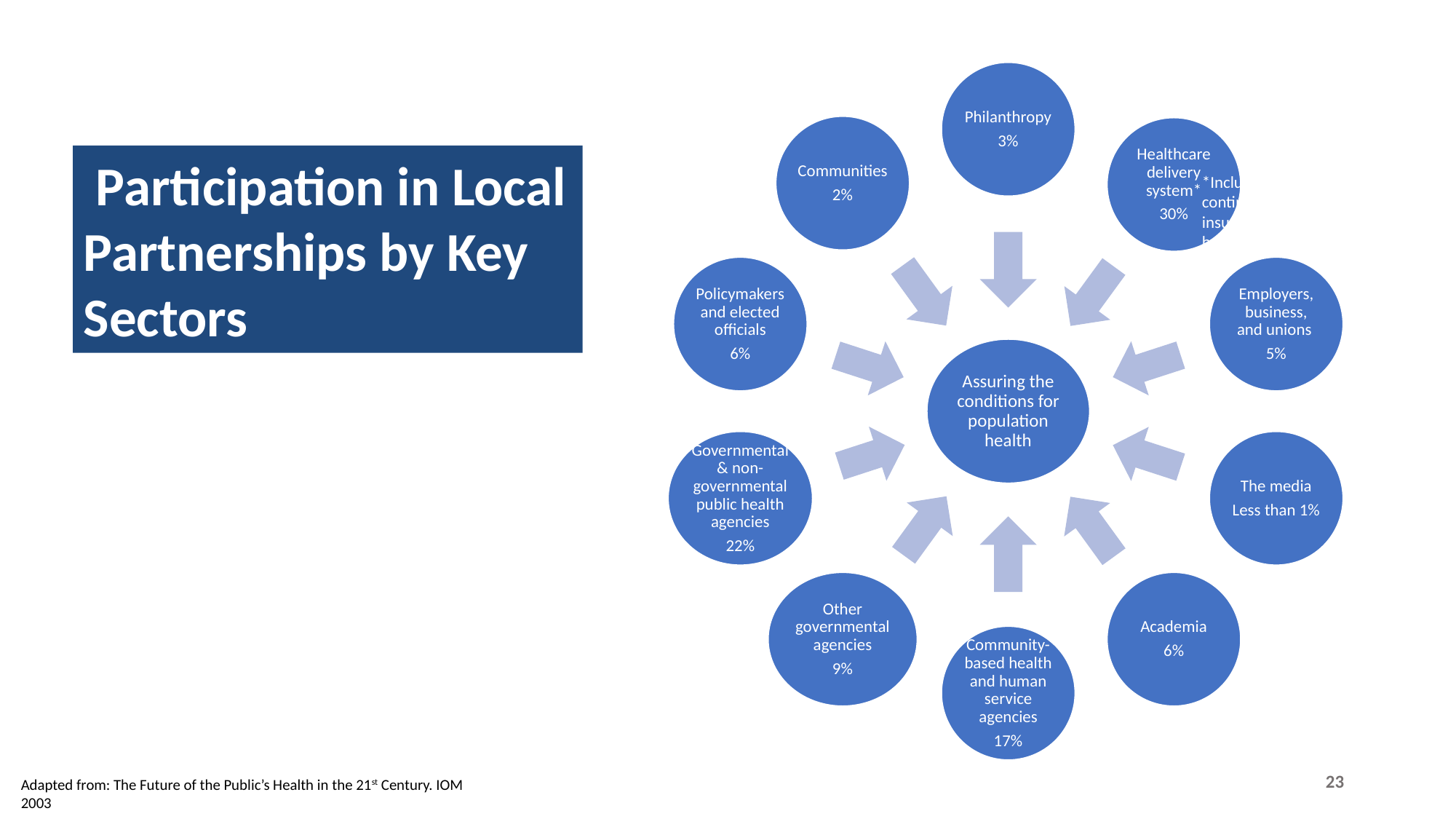

Assuring the conditions for population health

Philanthropy
3%

Healthcare delivery system*
30%

Employers, business, and unions
5%

The media
Less than 1%

Academia
6%

Community-based health and human service agencies
17%

Other governmental agencies
9%

Governmental & non-governmental public health agencies
22%

Policymakers and elected officials
6%

Communities
2%
 Participation in Local Partnerships by Key Sectors
*Includes health care across the continuum including primary care, insurers, hospitals, long term care, home care, hospice.
23
Adapted from: The Future of the Public’s Health in the 21st Century. IOM 2003